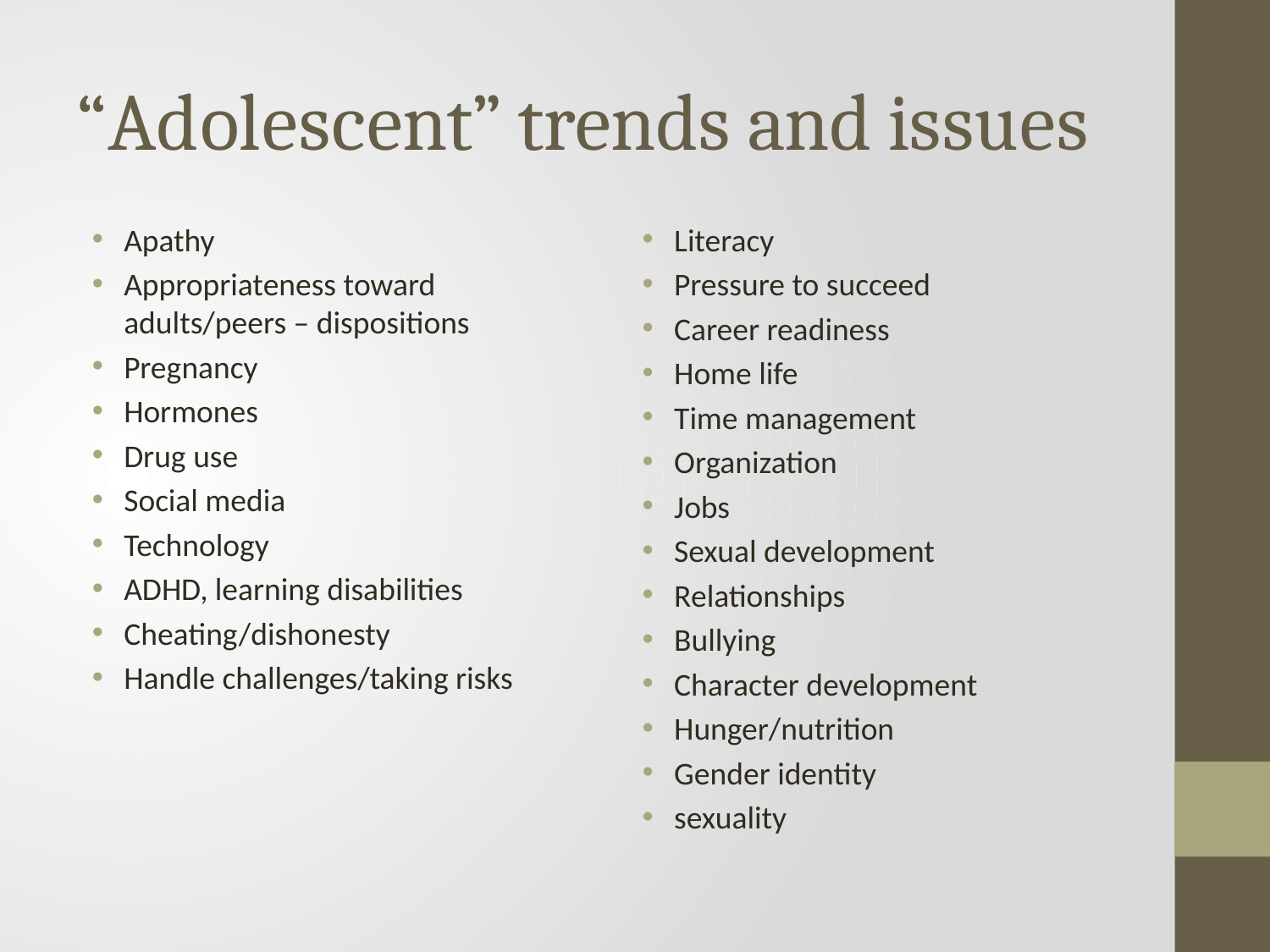

# “Adolescent” trends and issues
Apathy
Appropriateness toward adults/peers – dispositions
Pregnancy
Hormones
Drug use
Social media
Technology
ADHD, learning disabilities
Cheating/dishonesty
Handle challenges/taking risks
Literacy
Pressure to succeed
Career readiness
Home life
Time management
Organization
Jobs
Sexual development
Relationships
Bullying
Character development
Hunger/nutrition
Gender identity
sexuality